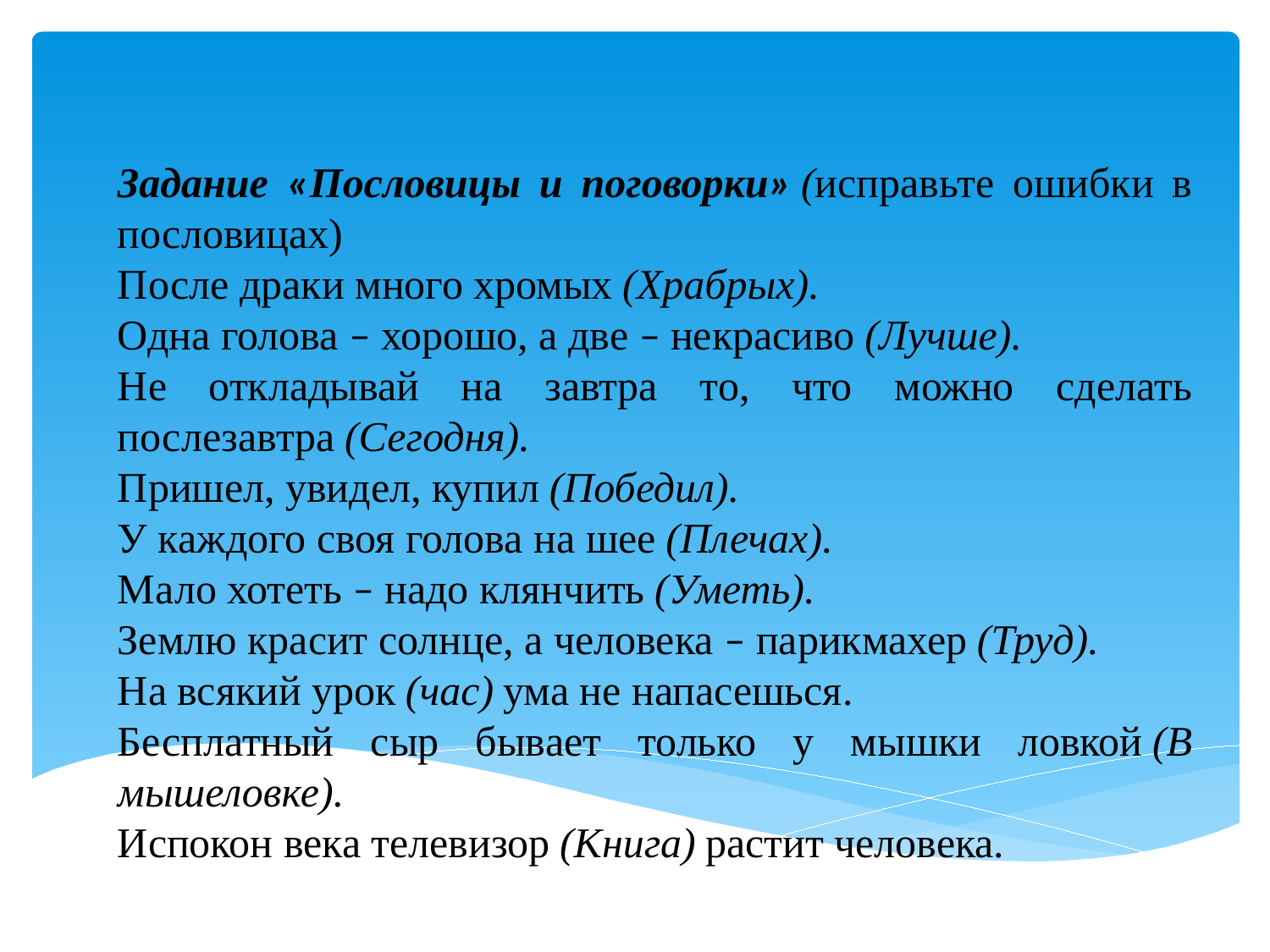

Задание «Пословицы и поговорки» (исправьте ошибки в пословицах)
После драки много хромых (Храбрых).
Одна голова – хорошо, а две – некрасиво (Лучше).
Не откладывай на завтра то, что можно сделать послезавтра (Сегодня).
Пришел, увидел, купил (Победил).
У каждого своя голова на шее (Плечах).
Мало хотеть – надо клянчить (Уметь).
Землю красит солнце, а человека – парикмахер (Труд).
На всякий урок (час) ума не напасешься.
Бесплатный сыр бывает только у мышки ловкой (В мышеловке).
Испокон века телевизор (Книга) растит человека.